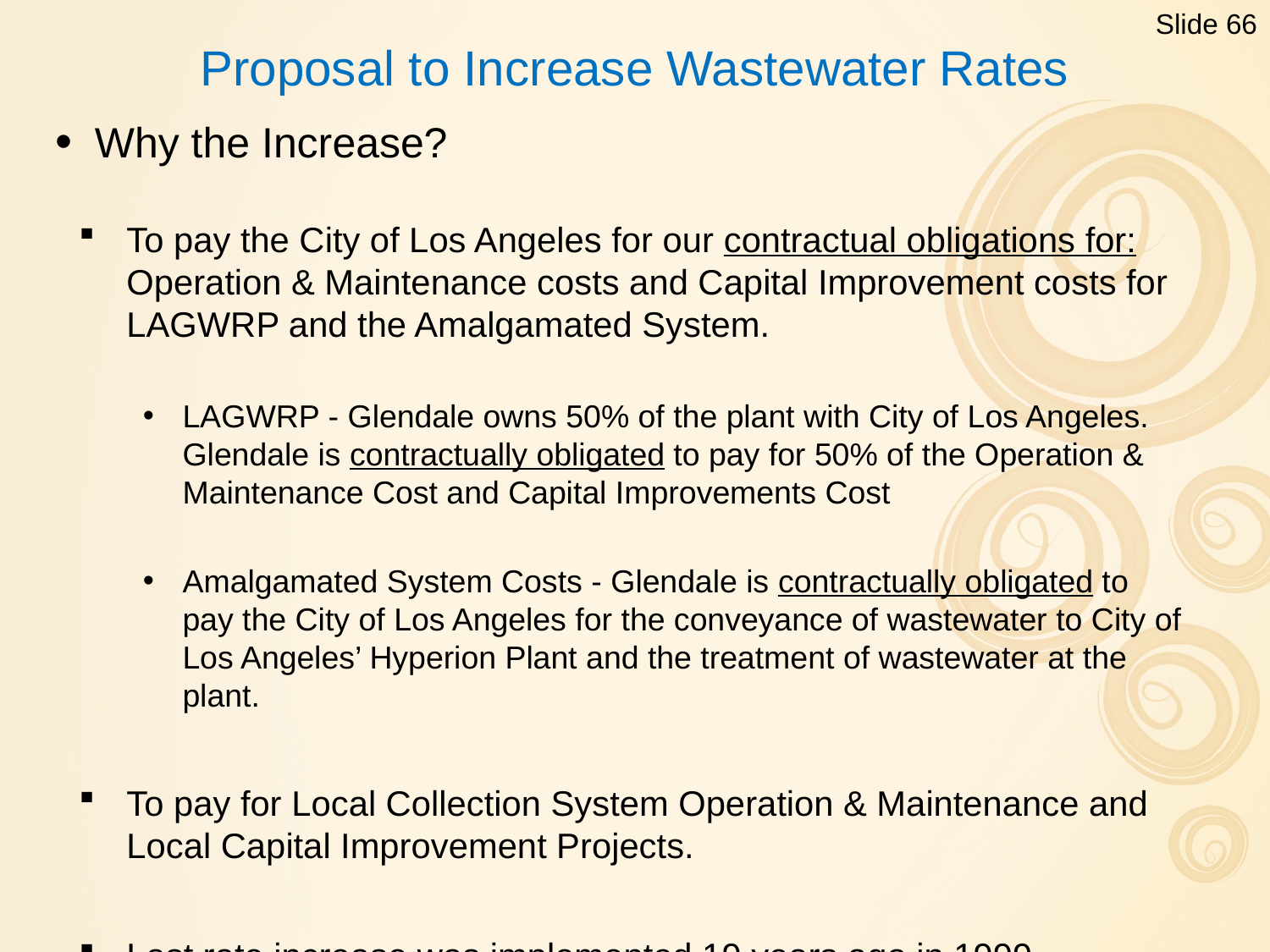

Slide 66
# Proposal to Increase Wastewater Rates
Why the Increase?

To pay the City of Los Angeles for our contractual obligations for: Operation & Maintenance costs and Capital Improvement costs for LAGWRP and the Amalgamated System.

LAGWRP - Glendale owns 50% of the plant with City of Los Angeles. Glendale is contractually obligated to pay for 50% of the Operation & Maintenance Cost and Capital Improvements Cost

Amalgamated System Costs - Glendale is contractually obligated to pay the City of Los Angeles for the conveyance of wastewater to City of Los Angeles’ Hyperion Plant and the treatment of wastewater at the plant.

To pay for Local Collection System Operation & Maintenance and Local Capital Improvement Projects.

Last rate increase was implemented 19 years ago in 1999